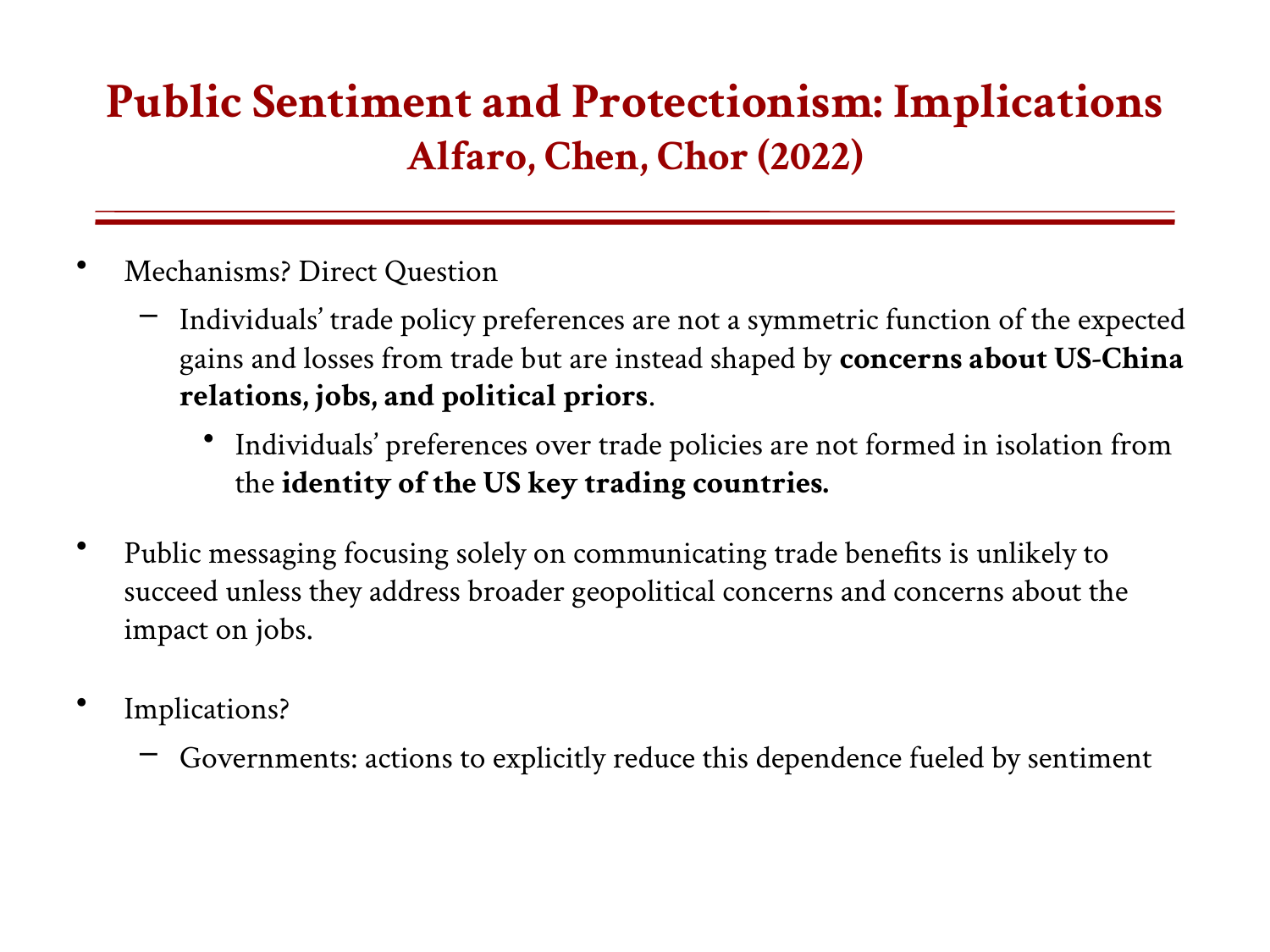

# Public Sentiment and Protectionism: Implications Alfaro, Chen, Chor (2022)
Mechanisms? Direct Question
Individuals’ trade policy preferences are not a symmetric function of the expected gains and losses from trade but are instead shaped by concerns about US-China relations, jobs, and political priors.
Individuals’ preferences over trade policies are not formed in isolation from the identity of the US key trading countries.
Public messaging focusing solely on communicating trade benefits is unlikely to succeed unless they address broader geopolitical concerns and concerns about the impact on jobs.
Implications?
Governments: actions to explicitly reduce this dependence fueled by sentiment